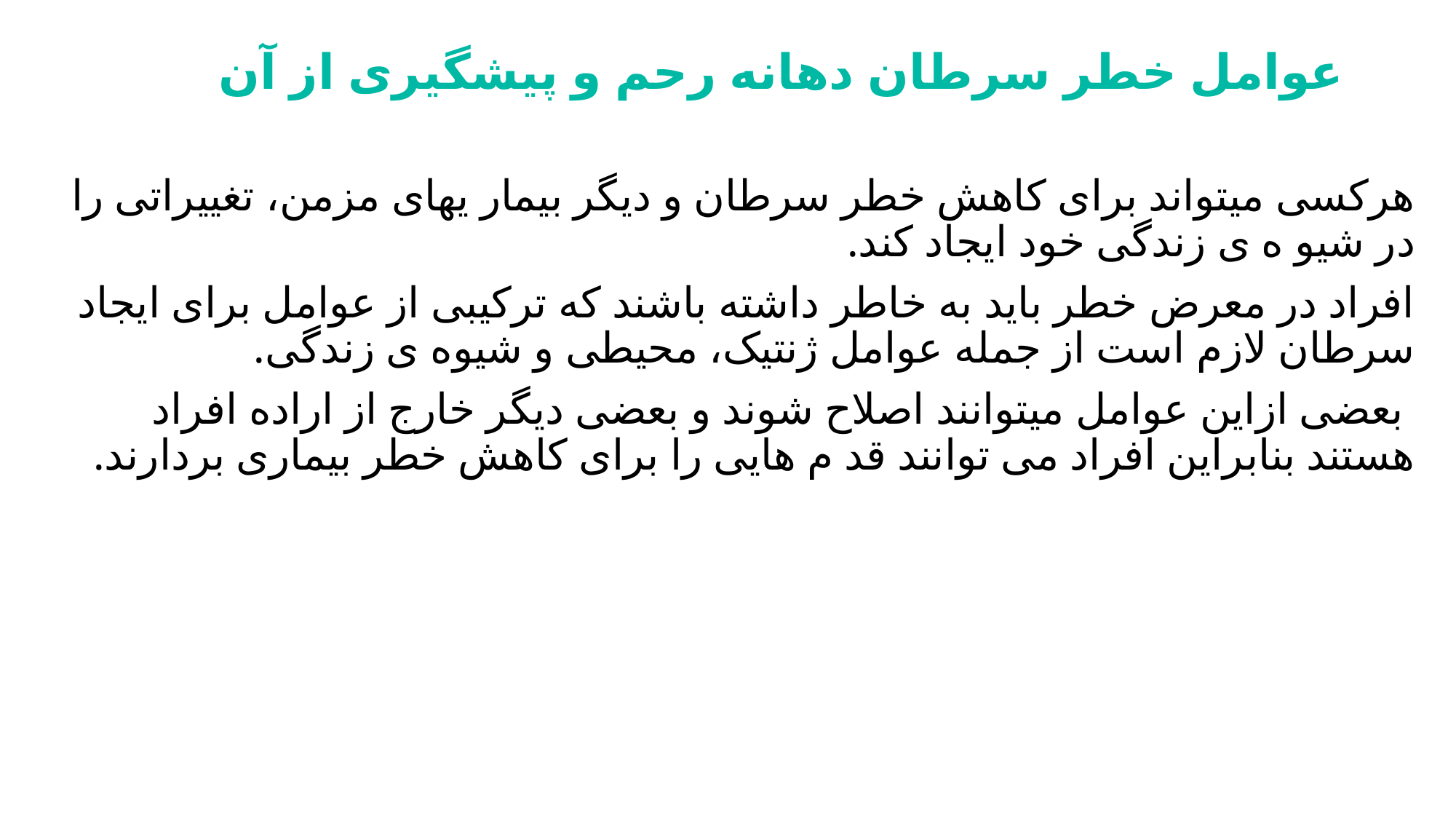

# عوامل خطر سرطان دهانه رحم و پیشگیری از آن
هرکسی میتواند برای کاهش خطر سرطان و دیگر بیمار یهای مزمن، تغییراتی را در شیو ه ی زندگی خود ایجاد کند.
افراد در معرض خطر باید به خاطر داشته باشند که ترکیبی از عوامل برای ایجاد سرطان لازم است از جمله عوامل ژنتیک، محیطی و شیوه ی زندگی.
 بعضی ازاین عوامل میتوانند اصلاح شوند و بعضی دیگر خارج از اراده افراد هستند بنابراین افراد می توانند قد م هایی را برای کاهش خطر بیماری بردارند.